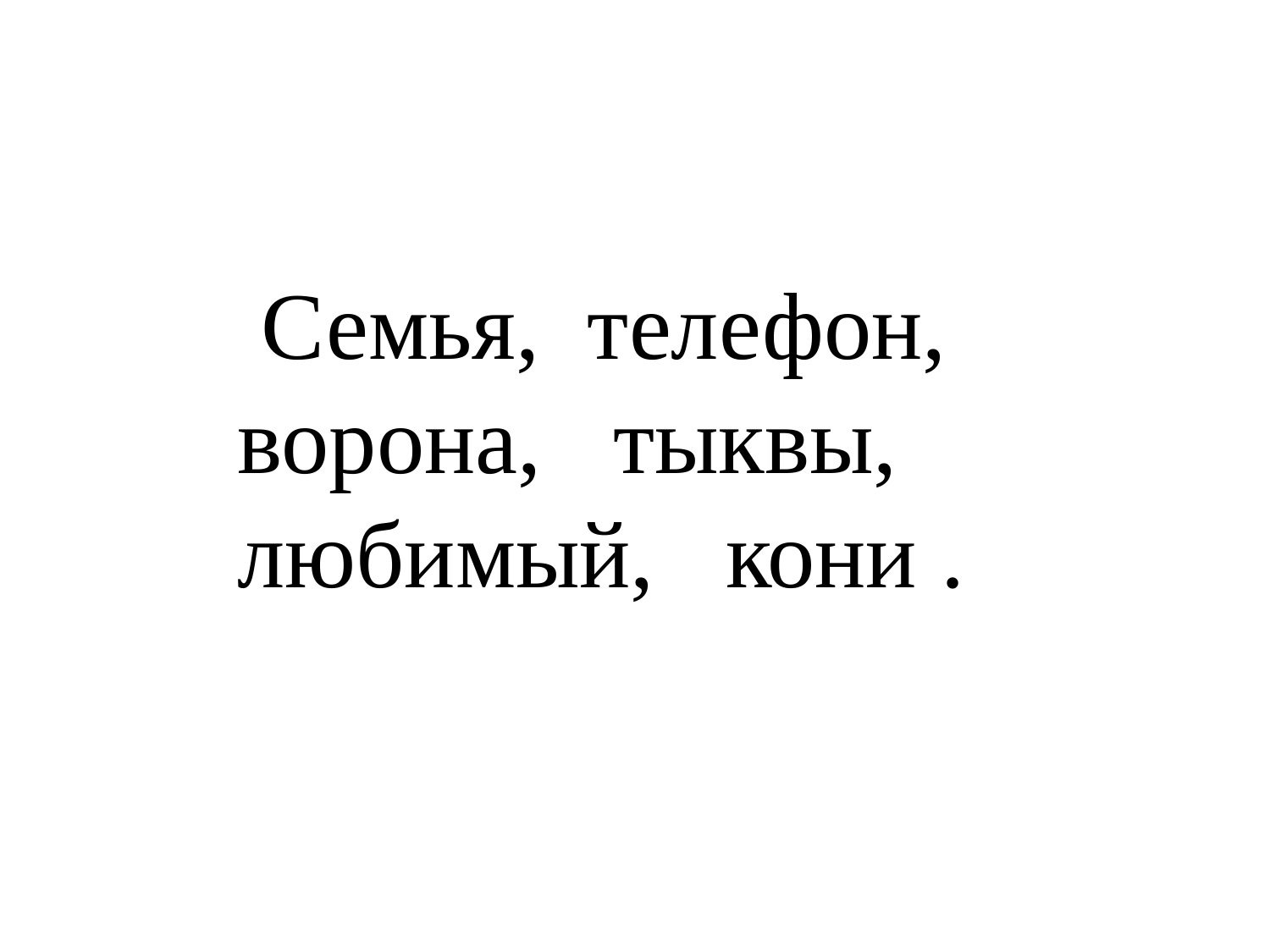

Семья,  телефон, ворона,   тыквы,  любимый,   кони .